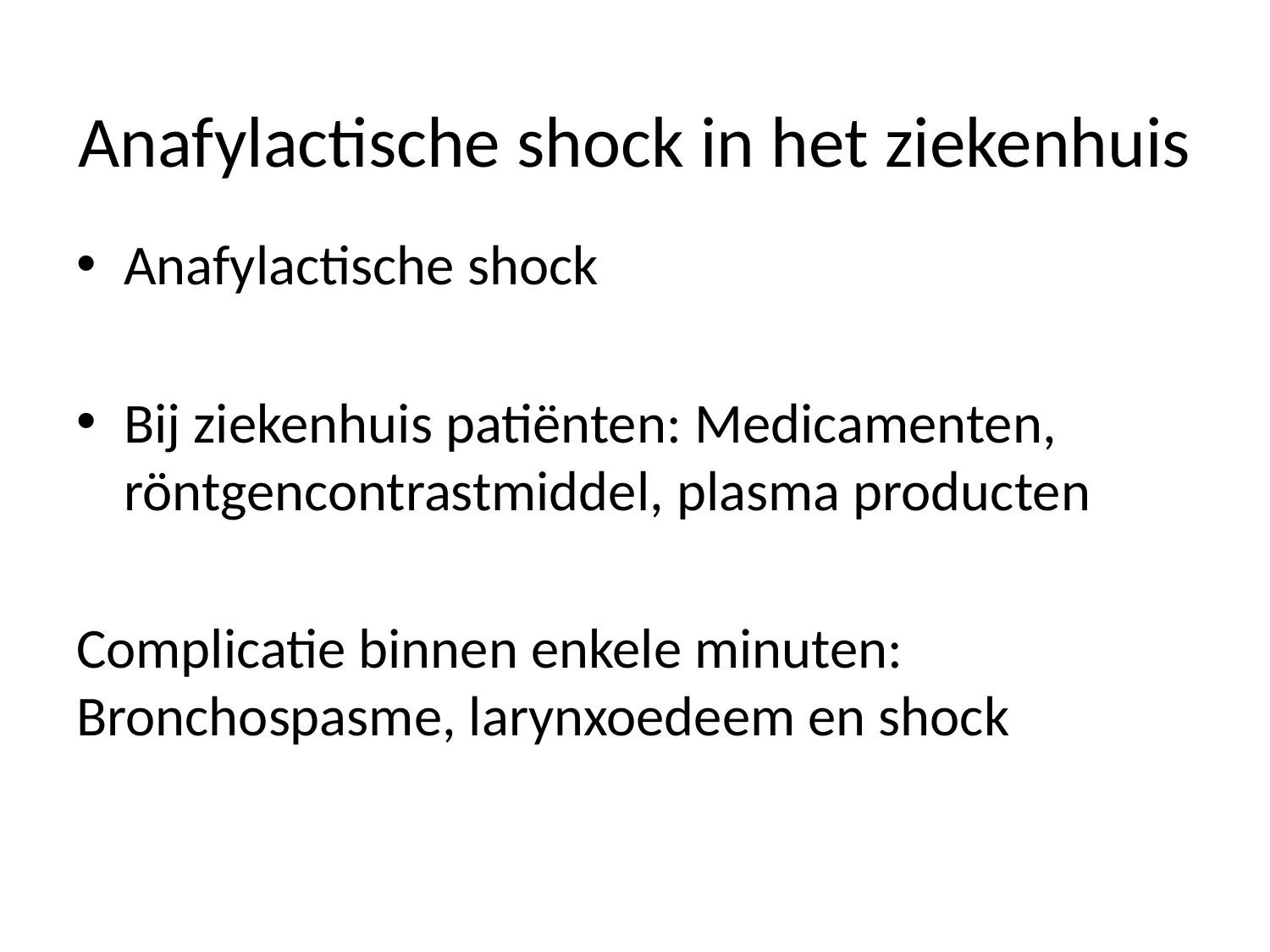

# Anafylactische shock in het ziekenhuis
Anafylactische shock

Bij ziekenhuis patiënten: Medicamenten, röntgencontrastmiddel, plasma producten

Complicatie binnen enkele minuten: Bronchospasme, larynxoedeem en shock